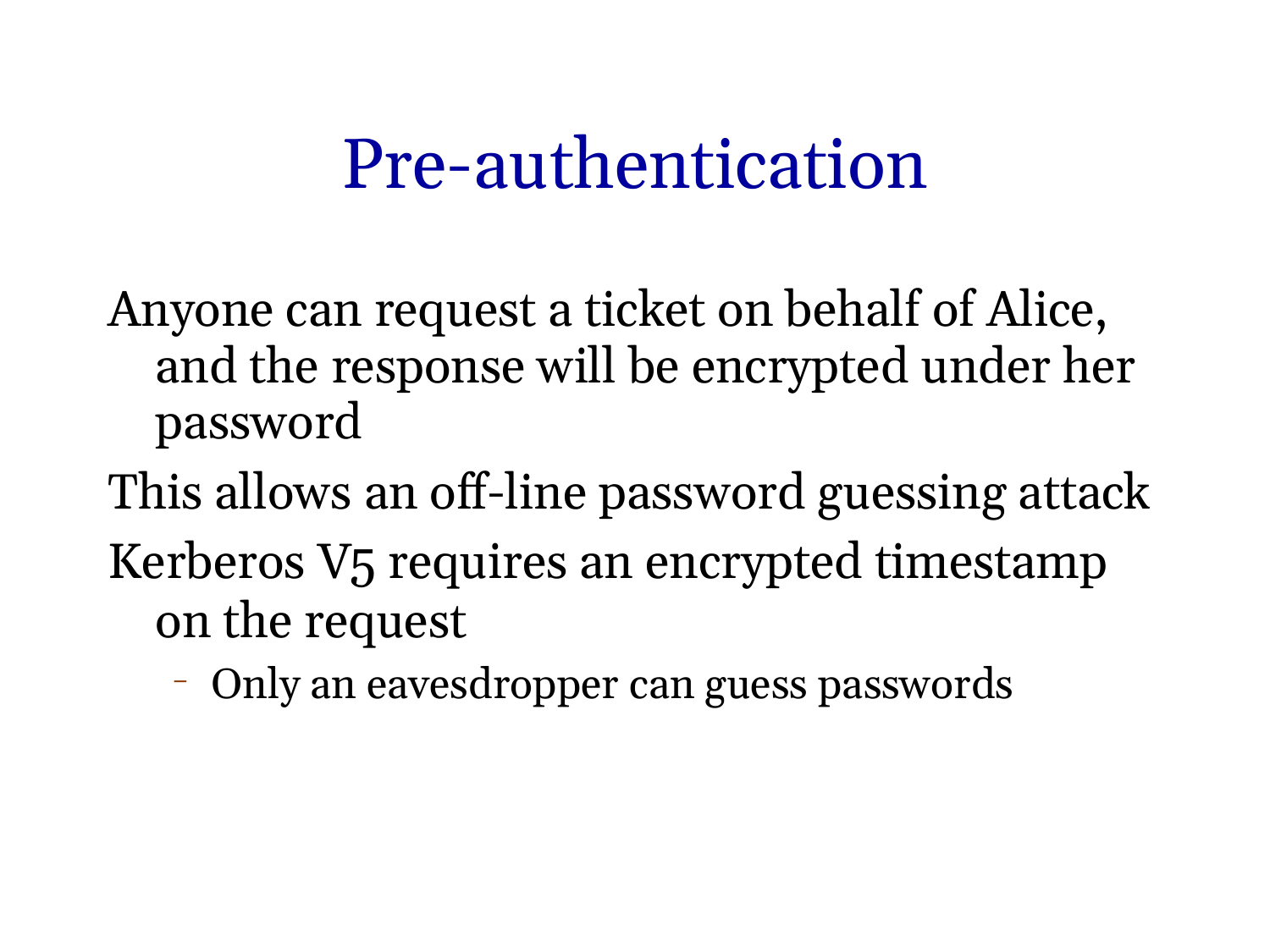

# Pre-authentication
Anyone can request a ticket on behalf of Alice, and the response will be encrypted under her password
This allows an off-line password guessing attack
Kerberos V5 requires an encrypted timestamp on the request
Only an eavesdropper can guess passwords